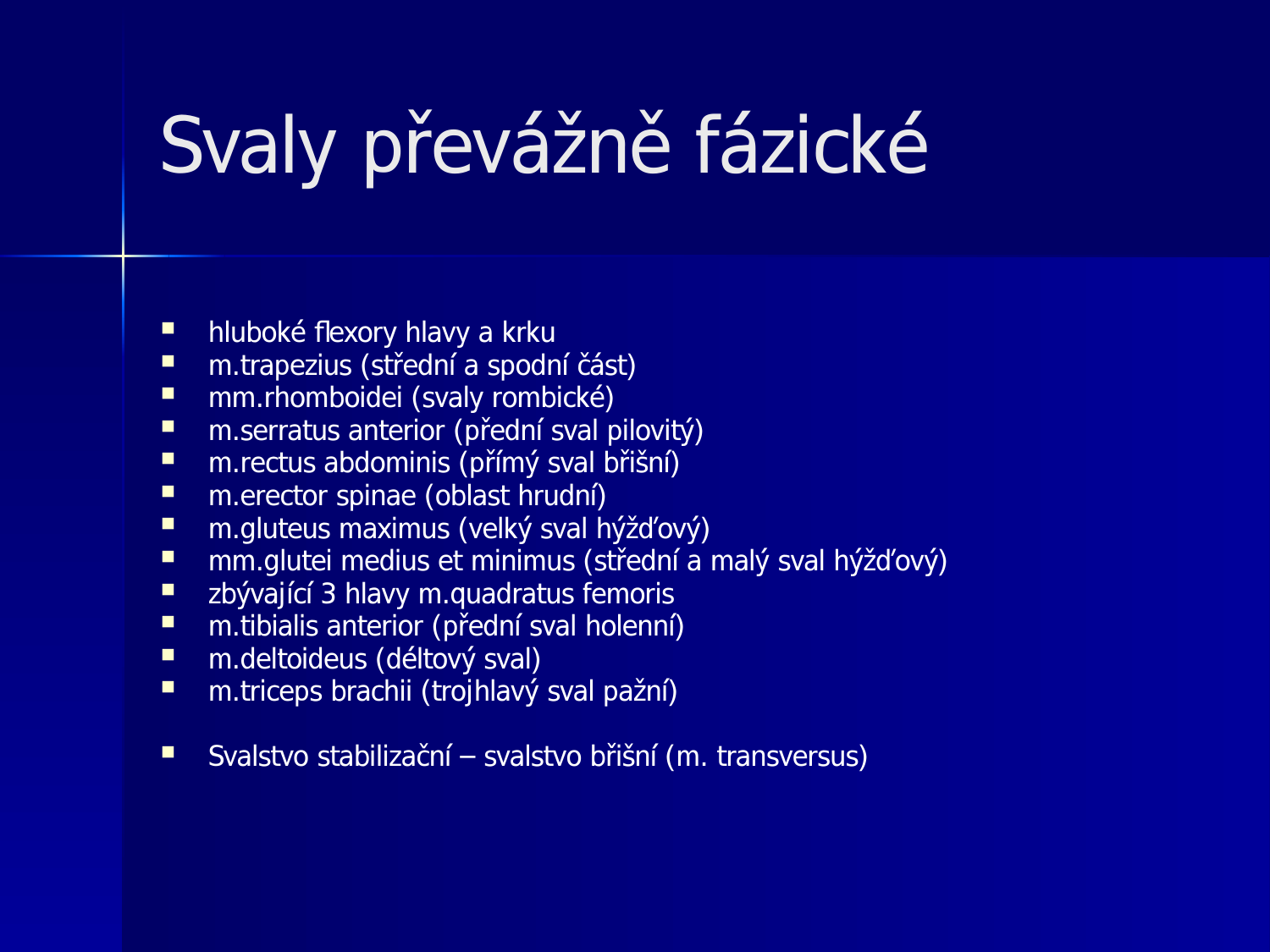

# Svaly převážně fázické

hluboké flexory hlavy a krku
m.trapezius (střední a spodní část)
mm.rhomboidei (svaly rombické)
m.serratus anterior (přední sval pilovitý)
m.rectus abdominis (přímý sval břišní)
m.erector spinae (oblast hrudní)
m.gluteus maximus (velký sval hýžďový)
mm.glutei medius et minimus (střední a malý sval hýžďový)
zbývající 3 hlavy m.quadratus femoris
m.tibialis anterior (přední sval holenní)
m.deltoideus (déltový sval)
m.triceps brachii (trojhlavý sval pažní)

Svalstvo stabilizační – svalstvo břišní (m. transversus)